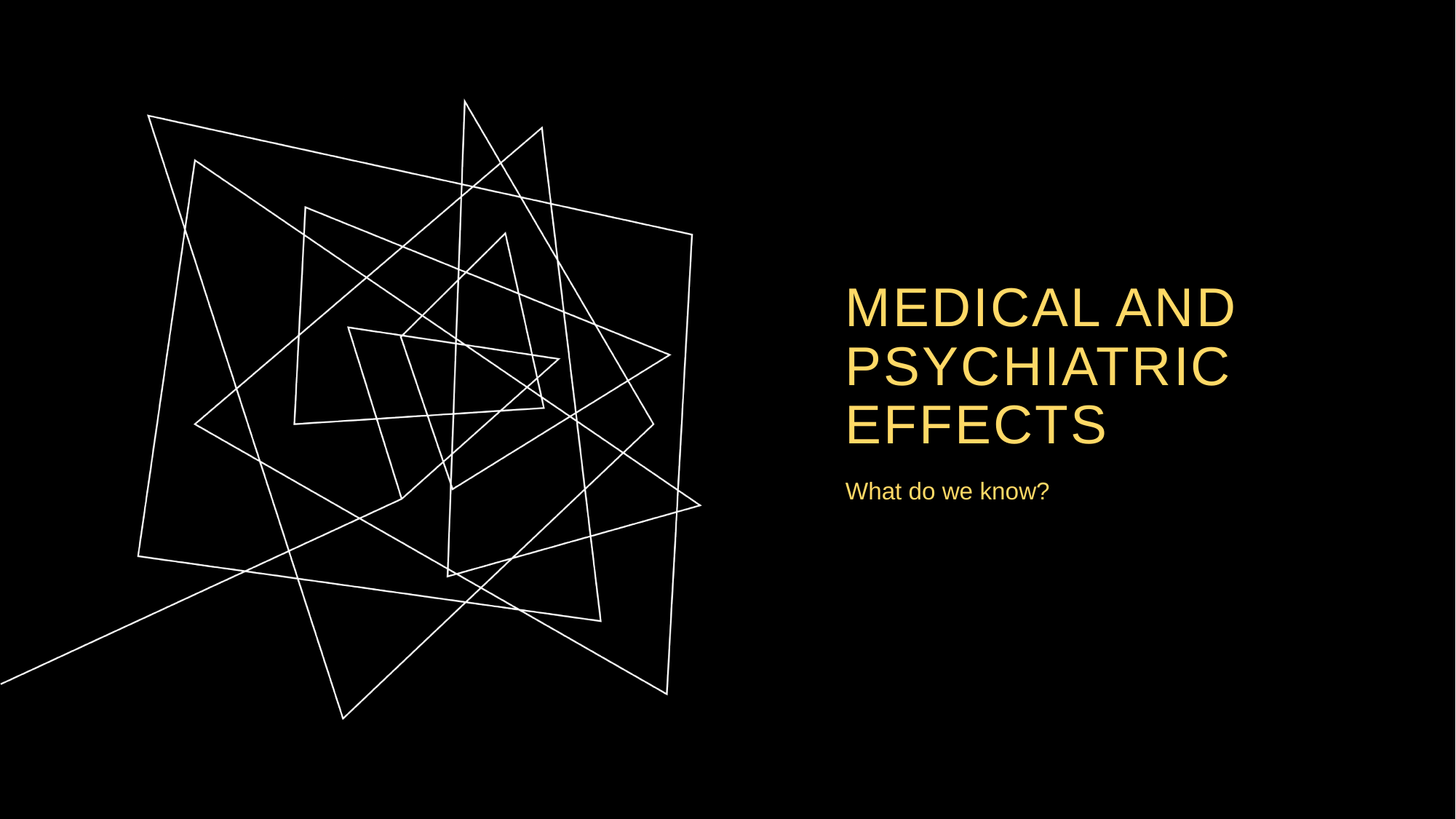

# Medical and Psychiatric EFFECTs
What do we know?